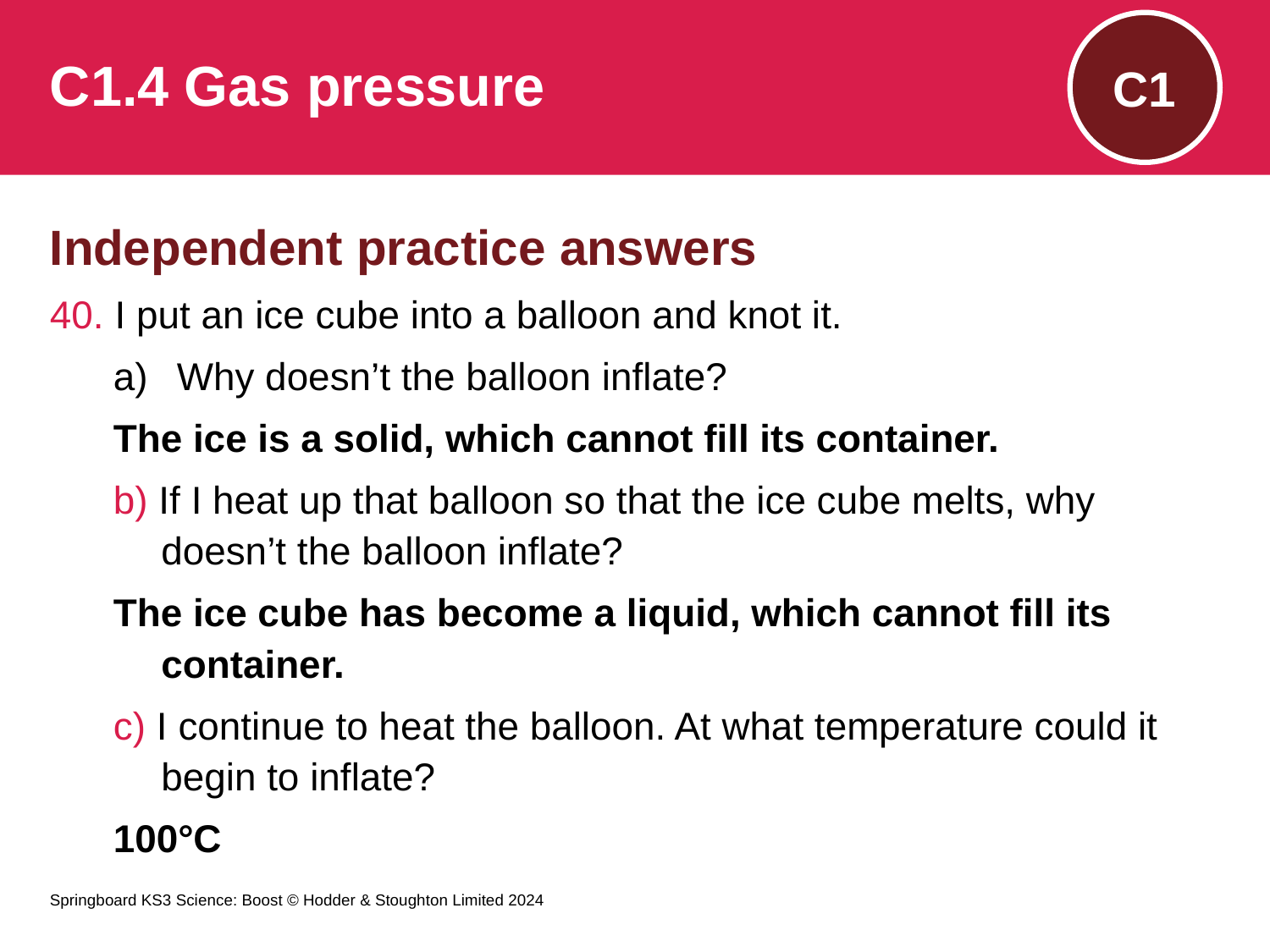

# C1.4 Gas pressure
C1
Independent practice answers
40. I put an ice cube into a balloon and knot it.
Why doesn’t the balloon inflate?
The ice is a solid, which cannot fill its container.
b) If I heat up that balloon so that the ice cube melts, why doesn’t the balloon inflate?
The ice cube has become a liquid, which cannot fill its container.
c) I continue to heat the balloon. At what temperature could it begin to inflate?
100°C

Springboard KS3 Science: Boost © Hodder & Stoughton Limited 2024